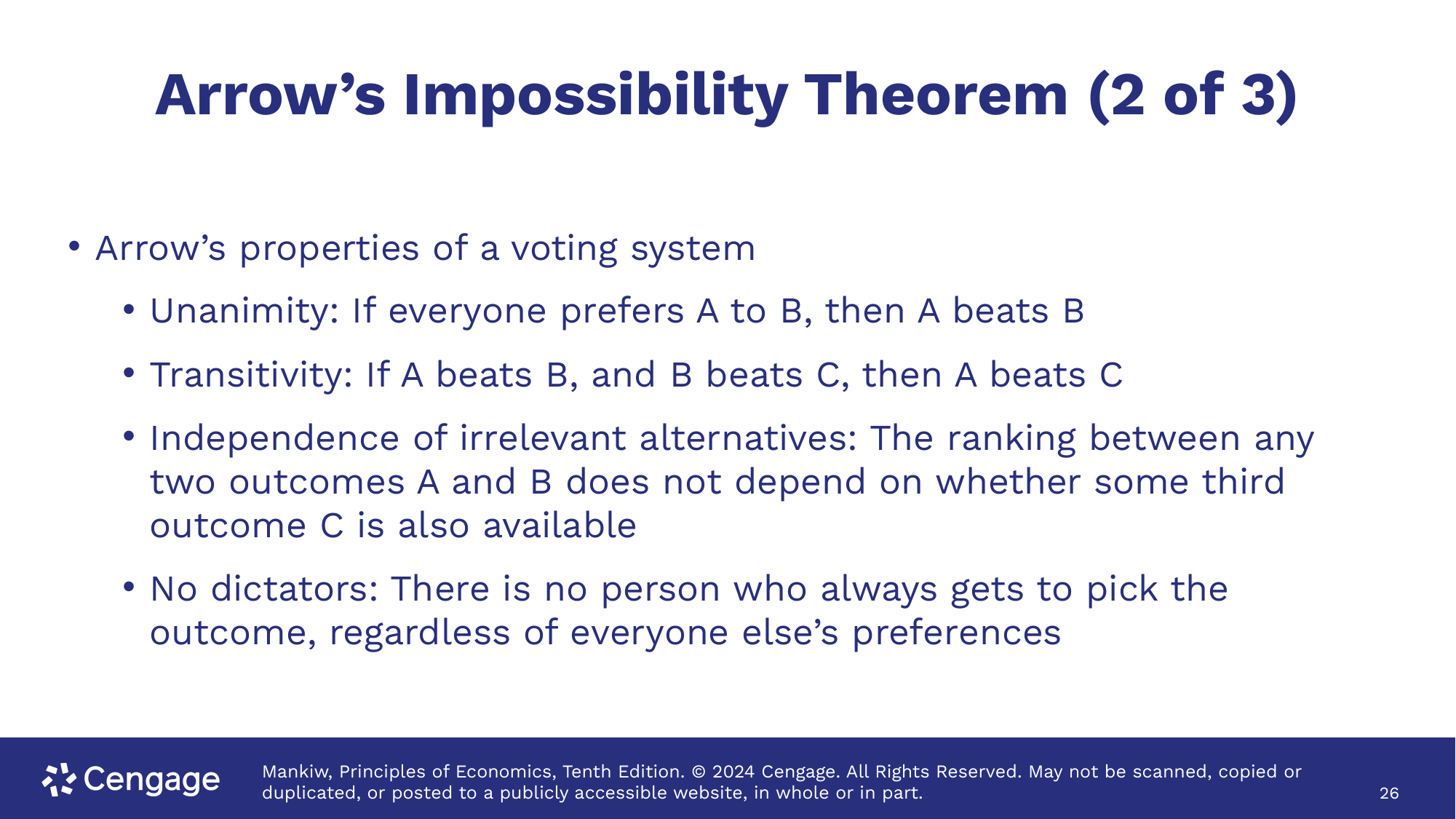

# Arrow’s Impossibility Theorem (2 of 3)
Arrow’s properties of a voting system
Unanimity: If everyone prefers A to B, then A beats B
Transitivity: If A beats B, and B beats C, then A beats C
Independence of irrelevant alternatives: The ranking between any two outcomes A and B does not depend on whether some third outcome C is also available
No dictators: There is no person who always gets to pick the outcome, regardless of everyone else’s preferences